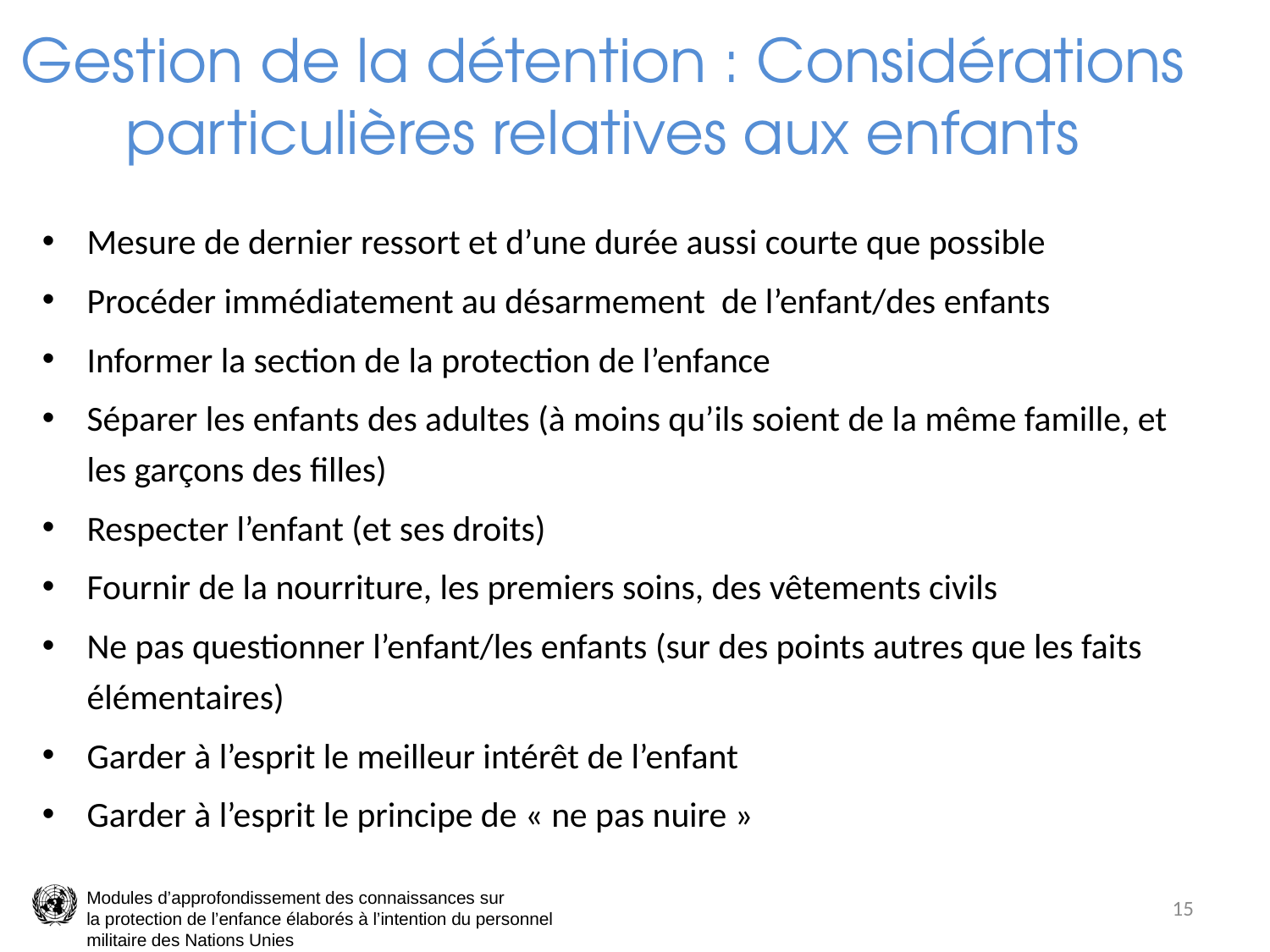

# Gestion de la détention : Considérations particulières relatives aux enfants
Mesure de dernier ressort et d’une durée aussi courte que possible
Procéder immédiatement au désarmement  de l’enfant/des enfants
Informer la section de la protection de l’enfance
Séparer les enfants des adultes (à moins qu’ils soient de la même famille, et les garçons des filles)
Respecter l’enfant (et ses droits)
Fournir de la nourriture, les premiers soins, des vêtements civils
Ne pas questionner l’enfant/les enfants (sur des points autres que les faits élémentaires)
Garder à l’esprit le meilleur intérêt de l’enfant
Garder à l’esprit le principe de « ne pas nuire »

15